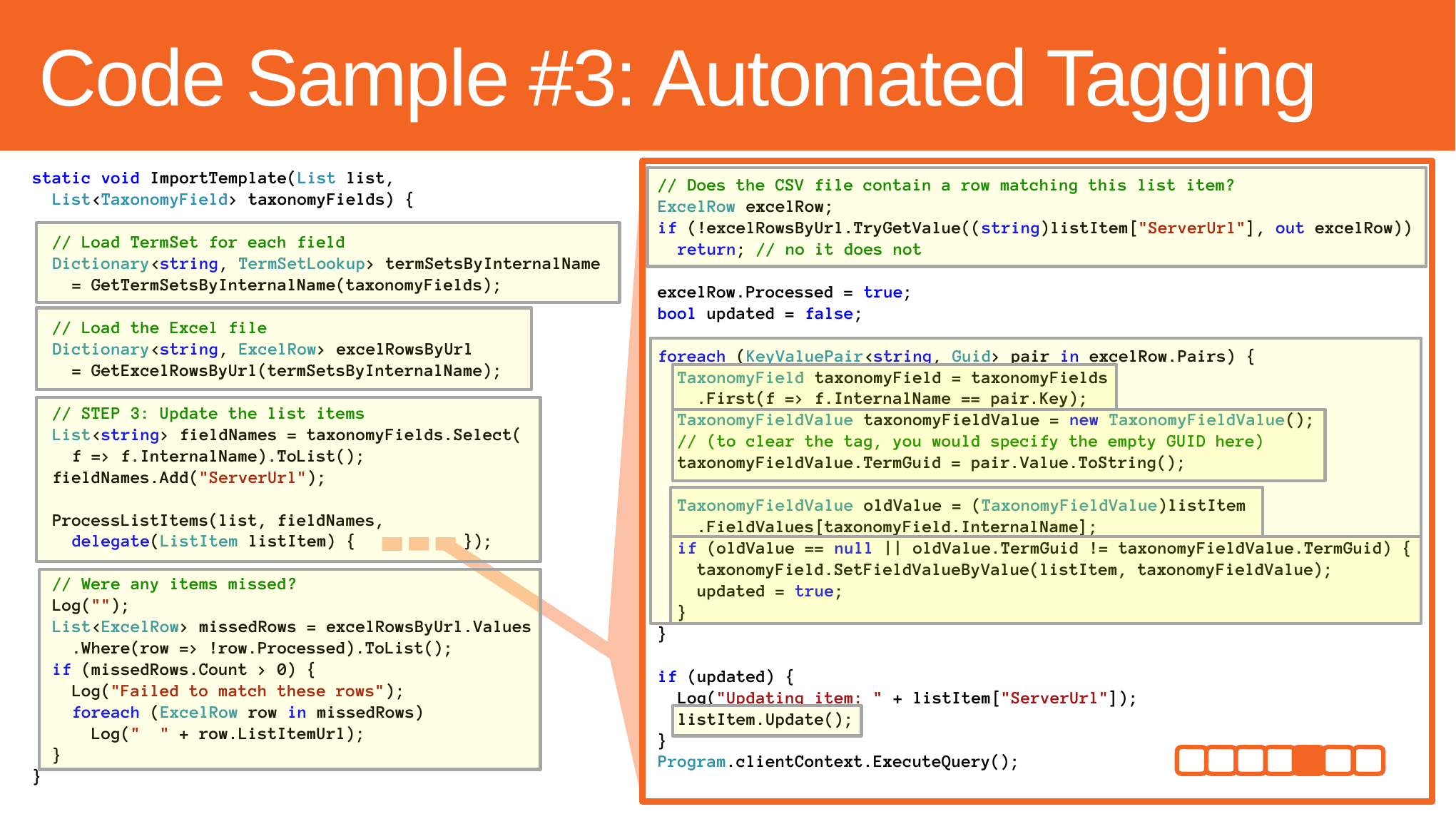

Code Sample #3: Automated Tagging

// Does the CSV file contain a row matching this list item?
ExcelRow excelRow;
if (!excelRowsByUrl.TryGetValue((string)listItem["ServerUrl"], out excelRow))
  return; // no it does not

excelRow.Processed = true;
bool updated = false;

foreach (KeyValuePair<string, Guid> pair in excelRow.Pairs) {
  TaxonomyField taxonomyField = taxonomyFields
    .First(f => f.InternalName == pair.Key);
  TaxonomyFieldValue taxonomyFieldValue = new TaxonomyFieldValue();
  // (to clear the tag, you would specify the empty GUID here)
  taxonomyFieldValue.TermGuid = pair.Value.ToString();

  TaxonomyFieldValue oldValue = (TaxonomyFieldValue)listItem
    .FieldValues[taxonomyField.InternalName];
  if (oldValue == null || oldValue.TermGuid != taxonomyFieldValue.TermGuid) {
    taxonomyField.SetFieldValueByValue(listItem, taxonomyFieldValue);
    updated = true;
  }
}

if (updated) {
  Log("Updating item: " + listItem["ServerUrl"]);
  listItem.Update();
}
Program.clientContext.ExecuteQuery();

static void ImportTemplate(List list,
  List<TaxonomyField> taxonomyFields) {

  // Load TermSet for each field
  Dictionary<string, TermSetLookup> termSetsByInternalName
    = GetTermSetsByInternalName(taxonomyFields);

  // Load the Excel file
  Dictionary<string, ExcelRow> excelRowsByUrl
    = GetExcelRowsByUrl(termSetsByInternalName);

  // STEP 3: Update the list items
  List<string> fieldNames = taxonomyFields.Select(
    f => f.InternalName).ToList();
  fieldNames.Add("ServerUrl");

  ProcessListItems(list, fieldNames,
    delegate(ListItem listItem) {           });

  // Were any items missed?
  Log("");
  List<ExcelRow> missedRows = excelRowsByUrl.Values
    .Where(row => !row.Processed).ToList();
  if (missedRows.Count > 0) {
    Log("Failed to match these rows");
    foreach (ExcelRow row in missedRows)
      Log("  " + row.ListItemUrl);
  }
}